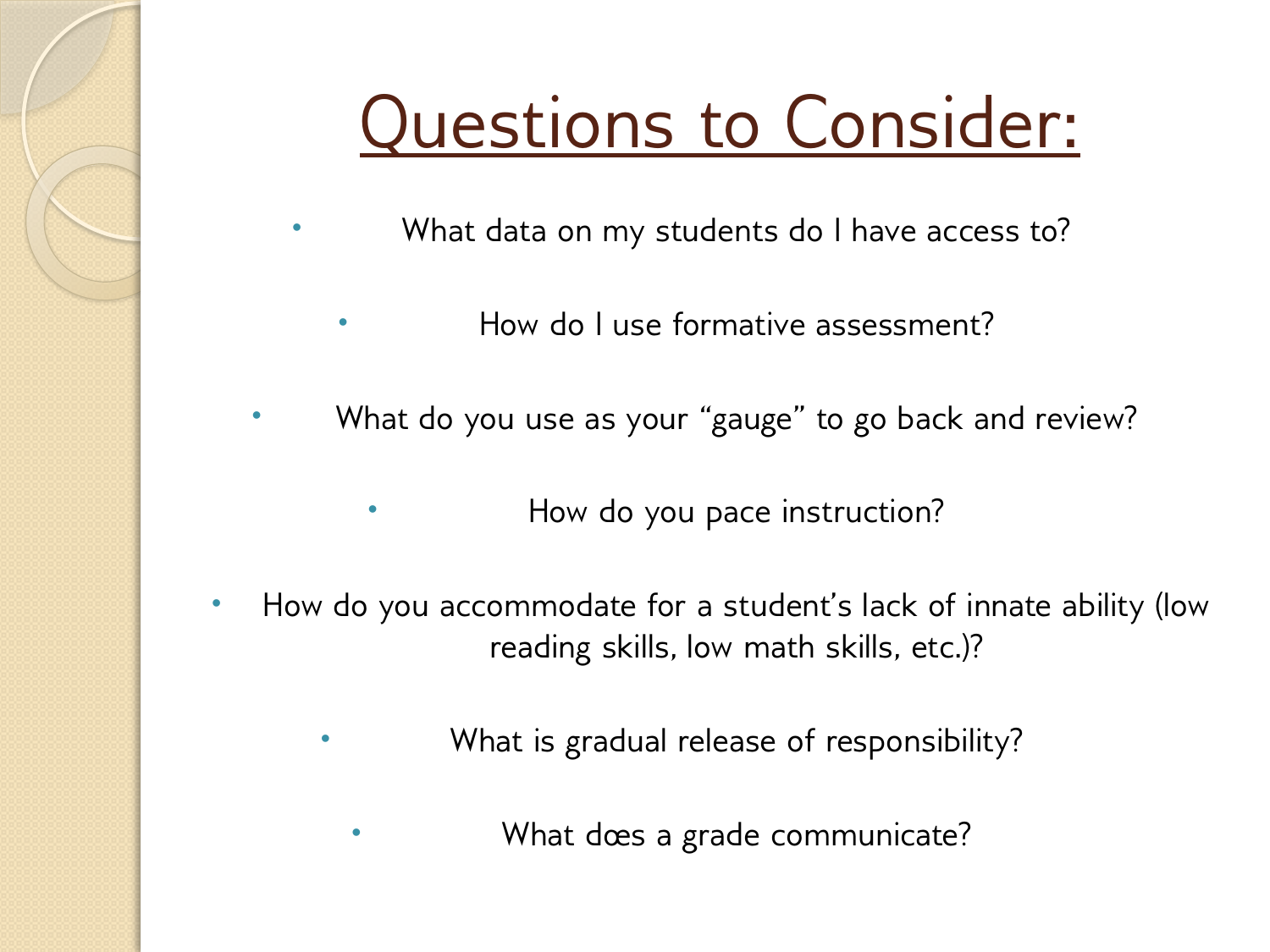

# Questions to Consider:
What data on my students do I have access to?

How do I use formative assessment?

What do you use as your “gauge” to go back and review?

How do you pace instruction?

How do you accommodate for a student’s lack of innate ability (low reading skills, low math skills, etc.)?

What is gradual release of responsibility?

What does a grade communicate?